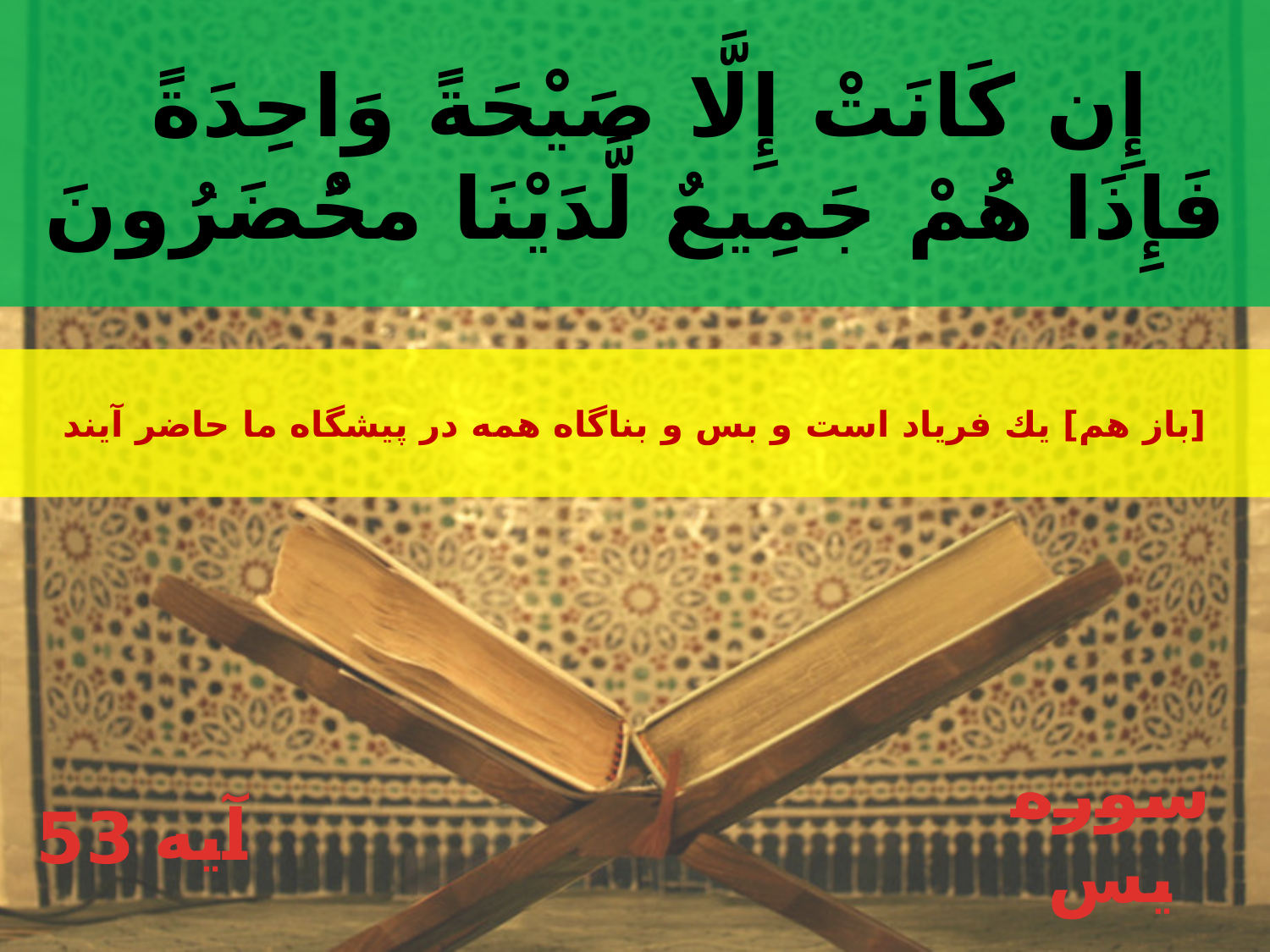

إِن كَانَتْ إِلَّا صَيْحَةً وَاحِدَةً
فَإِذَا هُمْ جَمِيعٌ لَّدَيْنَا محُْضَرُونَ
[باز هم‏] يك فرياد است و بس و بناگاه همه در پيشگاه ما حاضر آيند
53